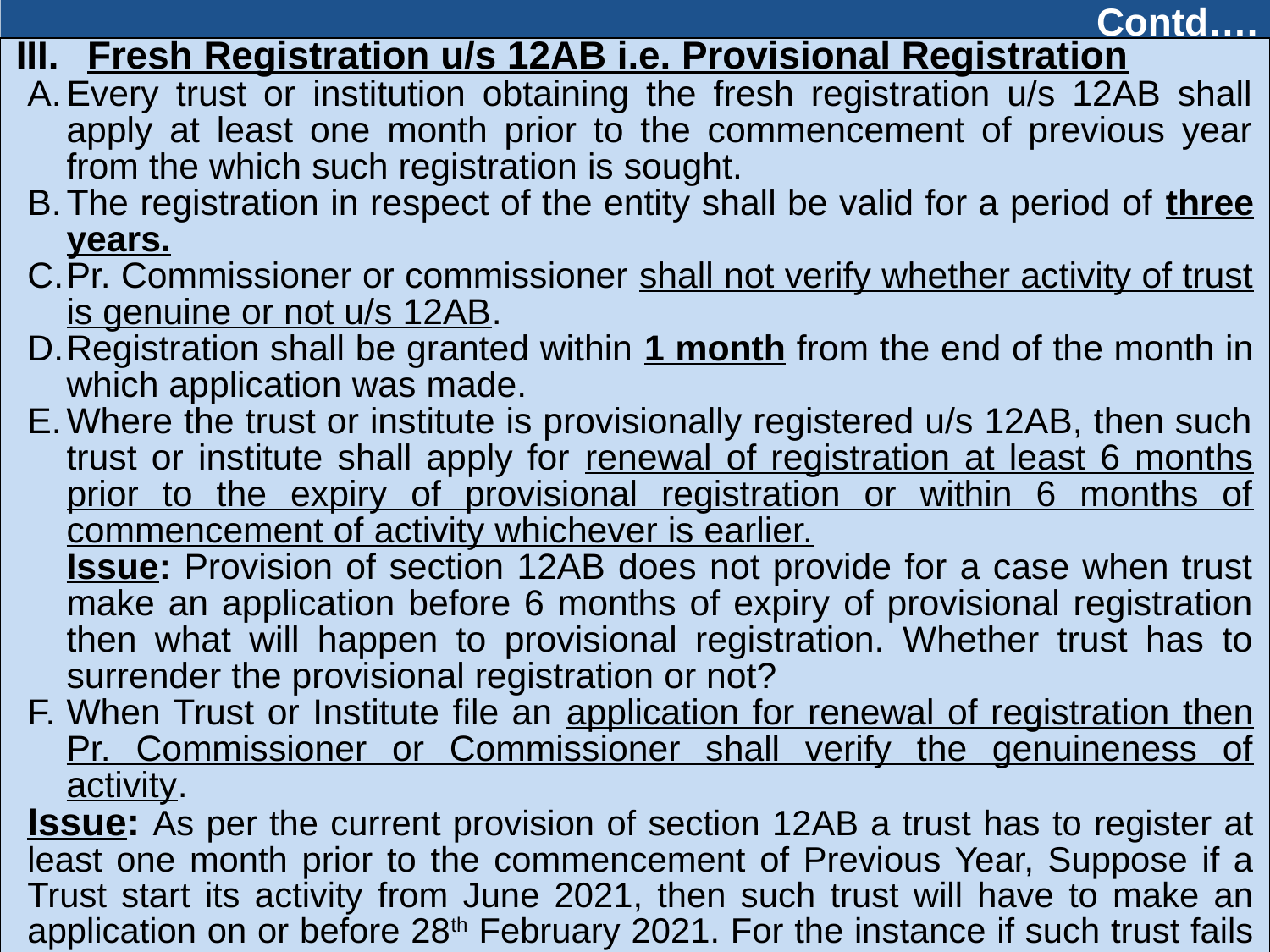

Contd….
| Fresh Registration u/s 12AB i.e. Provisional Registration Every trust or institution obtaining the fresh registration u/s 12AB shall apply at least one month prior to the commencement of previous year from the which such registration is sought. The registration in respect of the entity shall be valid for a period of three years. Pr. Commissioner or commissioner shall not verify whether activity of trust is genuine or not u/s 12AB. Registration shall be granted within 1 month from the end of the month in which application was made. Where the trust or institute is provisionally registered u/s 12AB, then such trust or institute shall apply for renewal of registration at least 6 months prior to the expiry of provisional registration or within 6 months of commencement of activity whichever is earlier. Issue: Provision of section 12AB does not provide for a case when trust make an application before 6 months of expiry of provisional registration then what will happen to provisional registration. Whether trust has to surrender the provisional registration or not? When Trust or Institute file an application for renewal of registration then Pr. Commissioner or Commissioner shall verify the genuineness of activity. Issue: As per the current provision of section 12AB a trust has to register at least one month prior to the commencement of Previous Year, Suppose if a Trust start its activity from June 2021, then such trust will have to make an application on or before 28th February 2021. For the instance if such trust fails to make an application before 28th February 2021, then such trust will receive registration for PY 2022-23. |
| --- |
#
196